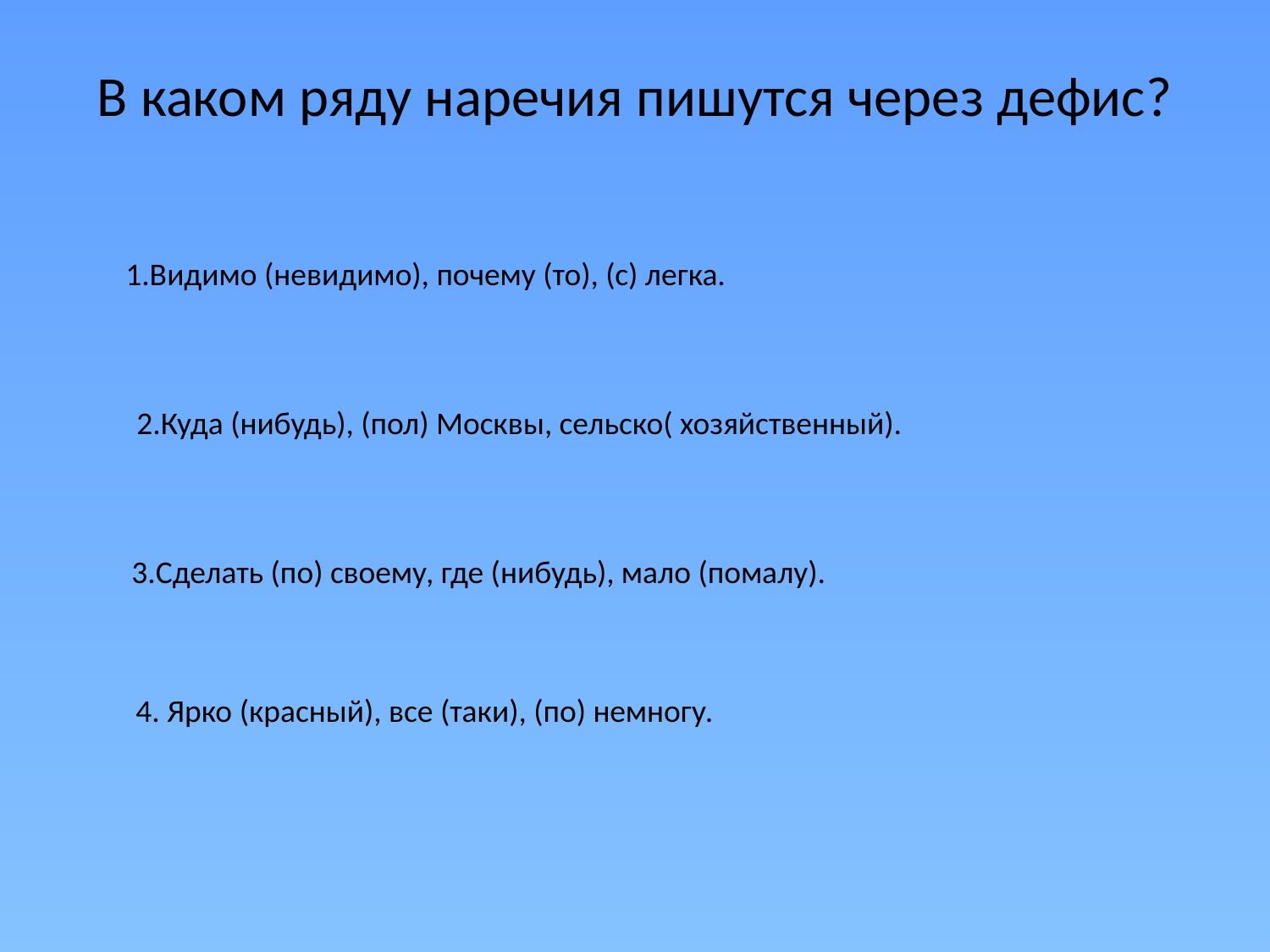

# В каком ряду наречия пишутся через дефис?
1.Видимо (невидимо), почему (то), (с) легка.
2.Куда (нибудь), (пол) Москвы, сельско( хозяйственный).
3.Сделать (по) своему, где (нибудь), мало (помалу).
4. Ярко (красный), все (таки), (по) немногу.